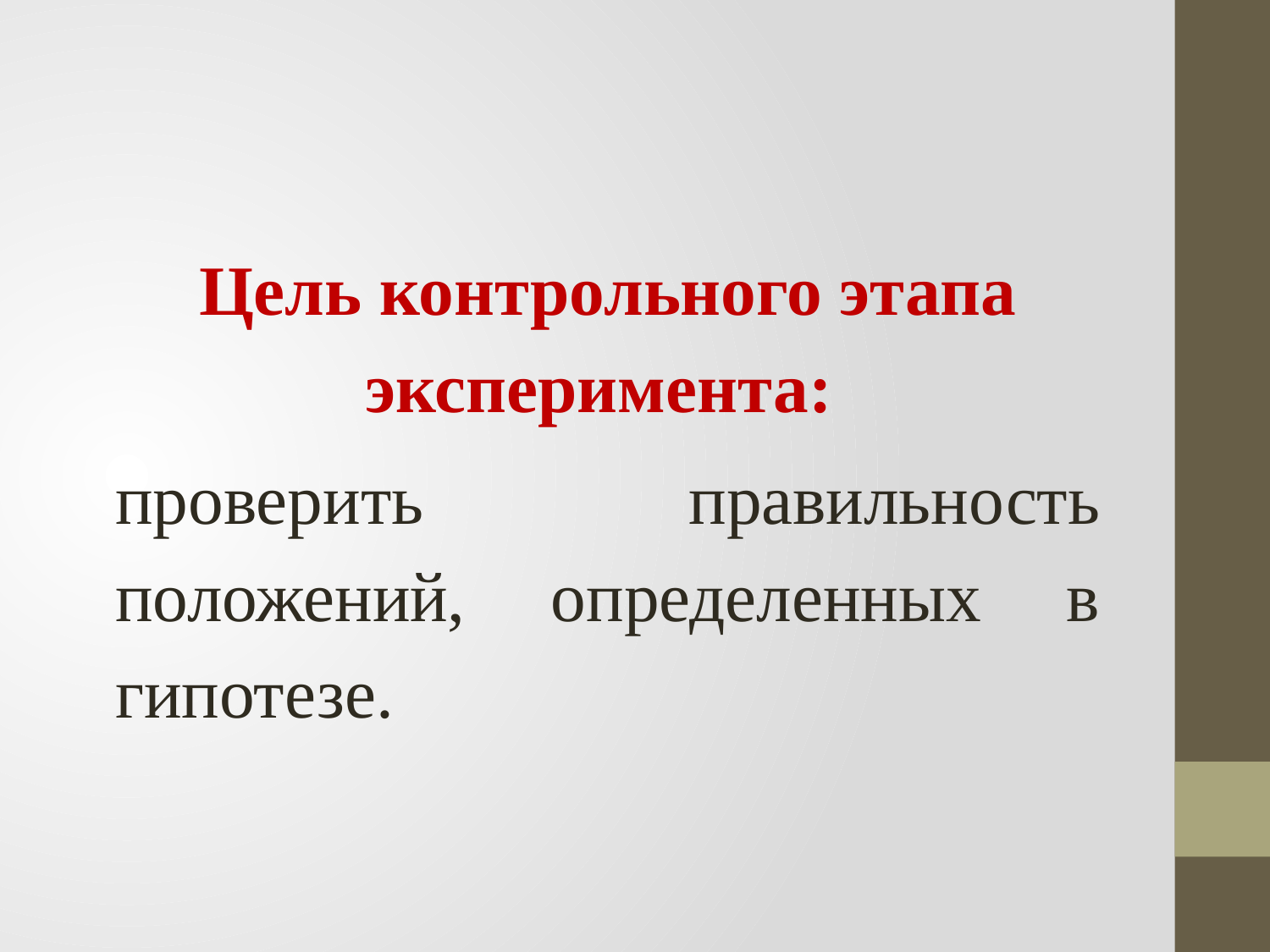

Цель контрольного этапа эксперимента:
проверить правильность положений, определенных в гипотезе.